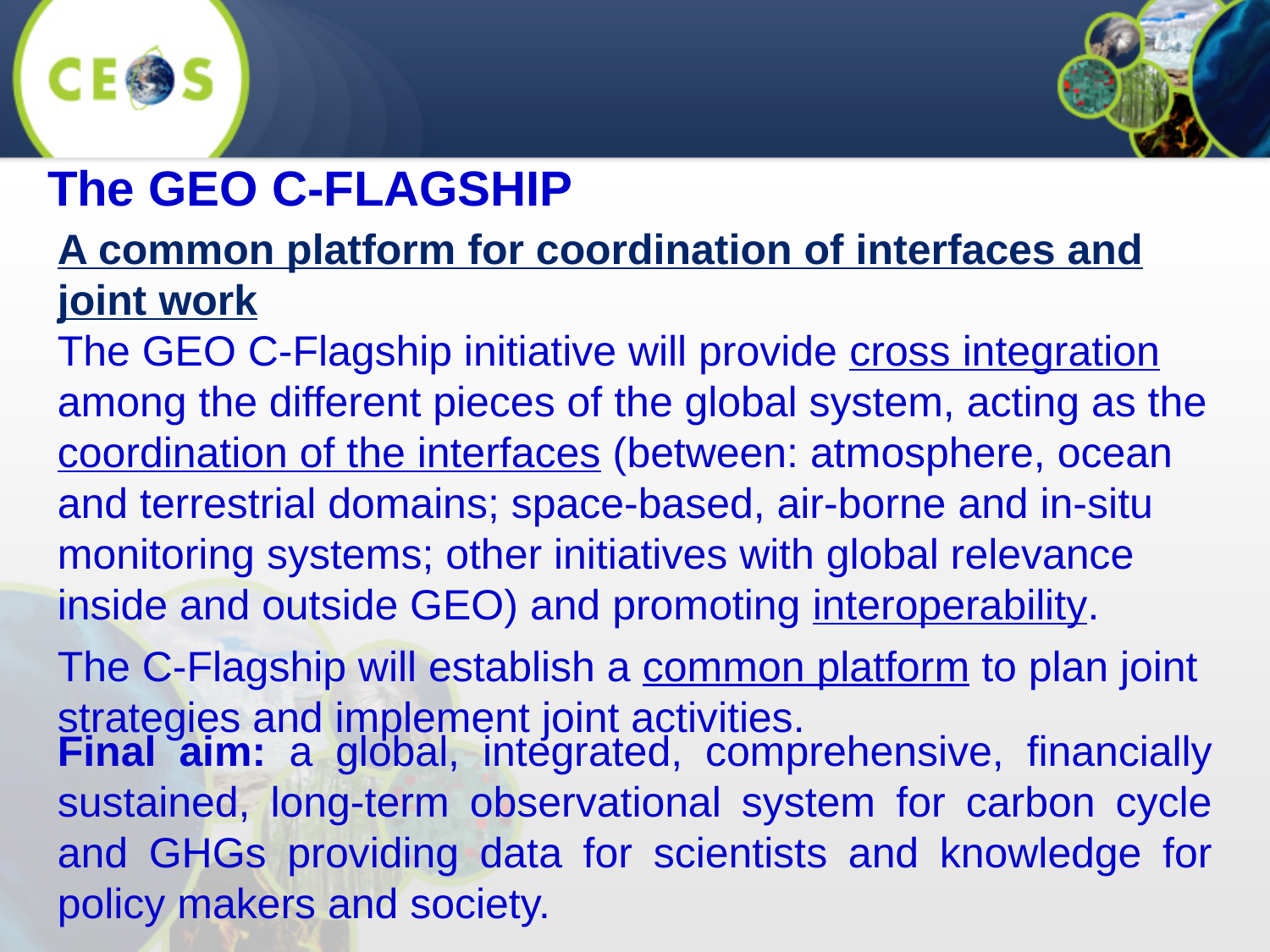

The GEO C-FLAGSHIP
A common platform for coordination of interfaces and joint work
The GEO C-Flagship initiative will provide cross integration among the different pieces of the global system, acting as the coordination of the interfaces (between: atmosphere, ocean and terrestrial domains; space-based, air-borne and in-situ monitoring systems; other initiatives with global relevance inside and outside GEO) and promoting interoperability.
The C-Flagship will establish a common platform to plan joint strategies and implement joint activities.
Final aim: a global, integrated, comprehensive, financially sustained, long-term observational system for carbon cycle and GHGs providing data for scientists and knowledge for policy makers and society.